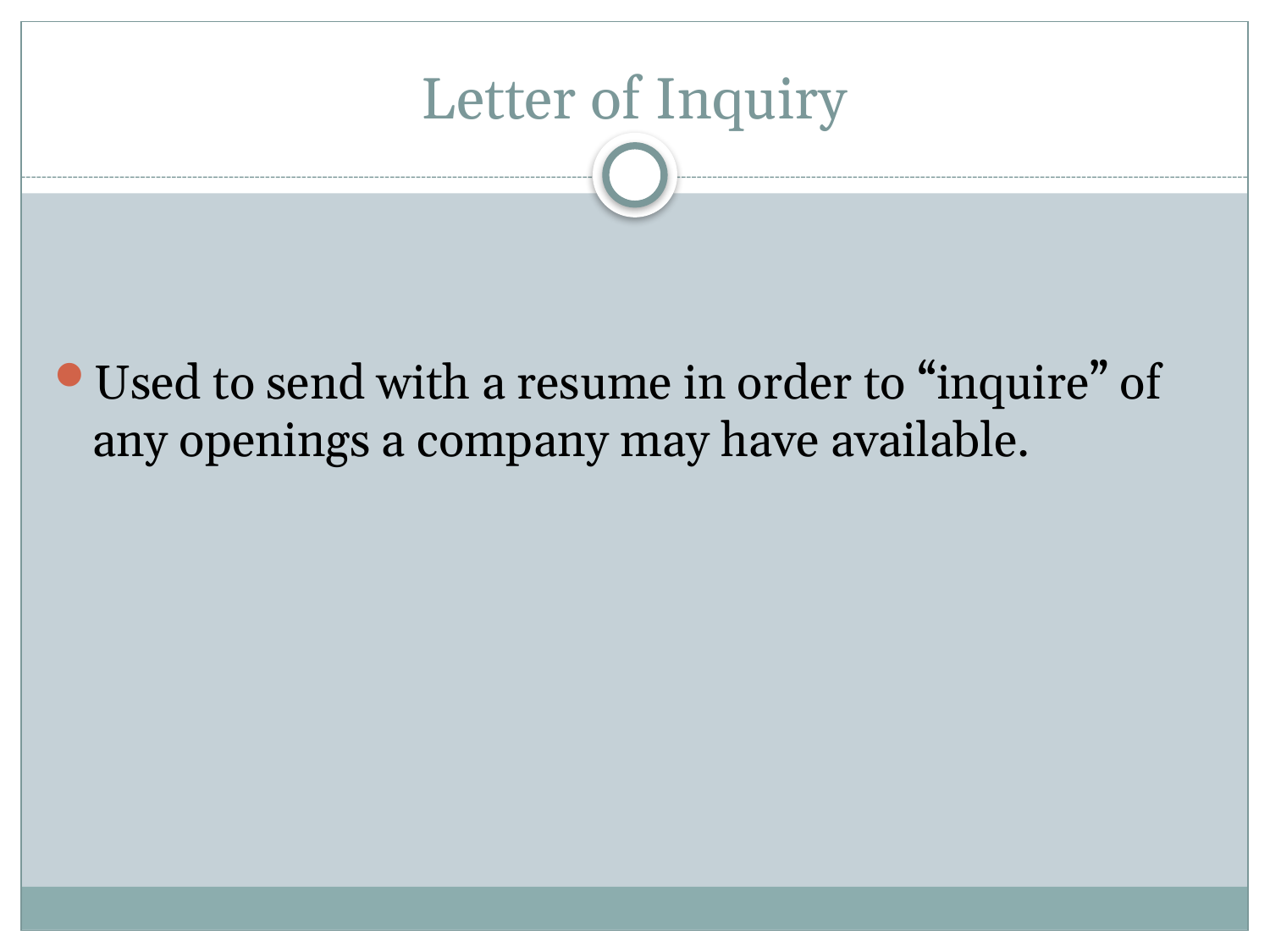

# Letter of Inquiry

Used to send with a resume in order to “inquire” of any openings a company may have available.